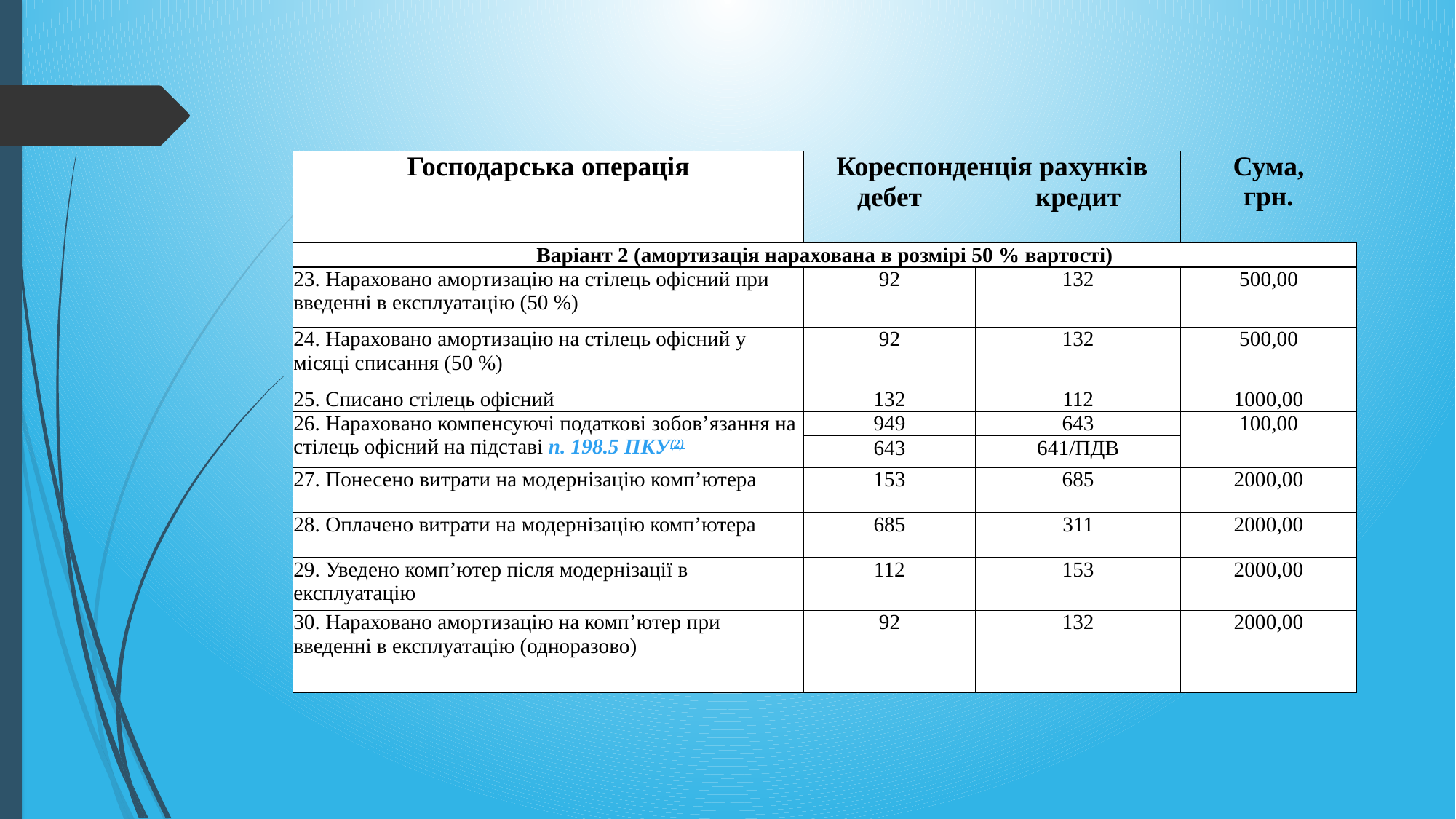

#
| Господарська операція | Кореспонденція рахунків |  | Сума, грн. |
| --- | --- | --- | --- |
|  | дебет | кредит |  |
| Варіант 2 (амортизація нарахована в розмірі 50 % вартості) |  |  |  |
| 23. Нараховано амортизацію на стілець офісний при введенні в експлуатацію (50 %) | 92 | 132 | 500,00 |
| 24. Нараховано амортизацію на стілець офісний у місяці списання (50 %) | 92 | 132 | 500,00 |
| 25. Списано стілець офісний | 132 | 112 | 1000,00 |
| 26. Нараховано компенсуючі податкові зобов’язання на стілець офісний на підставі п. 198.5 ПКУ(2) | 949 | 643 | 100,00 |
|  | 643 | 641/ПДВ |  |
| 27. Понесено витрати на модернізацію комп’ютера | 153 | 685 | 2000,00 |
| 28. Оплачено витрати на модернізацію комп’ютера | 685 | 311 | 2000,00 |
| 29. Уведено комп’ютер після модернізації в експлуатацію | 112 | 153 | 2000,00 |
| 30. Нараховано амортизацію на комп’ютер при введенні в експлуатацію (одноразово) | 92 | 132 | 2000,00 |